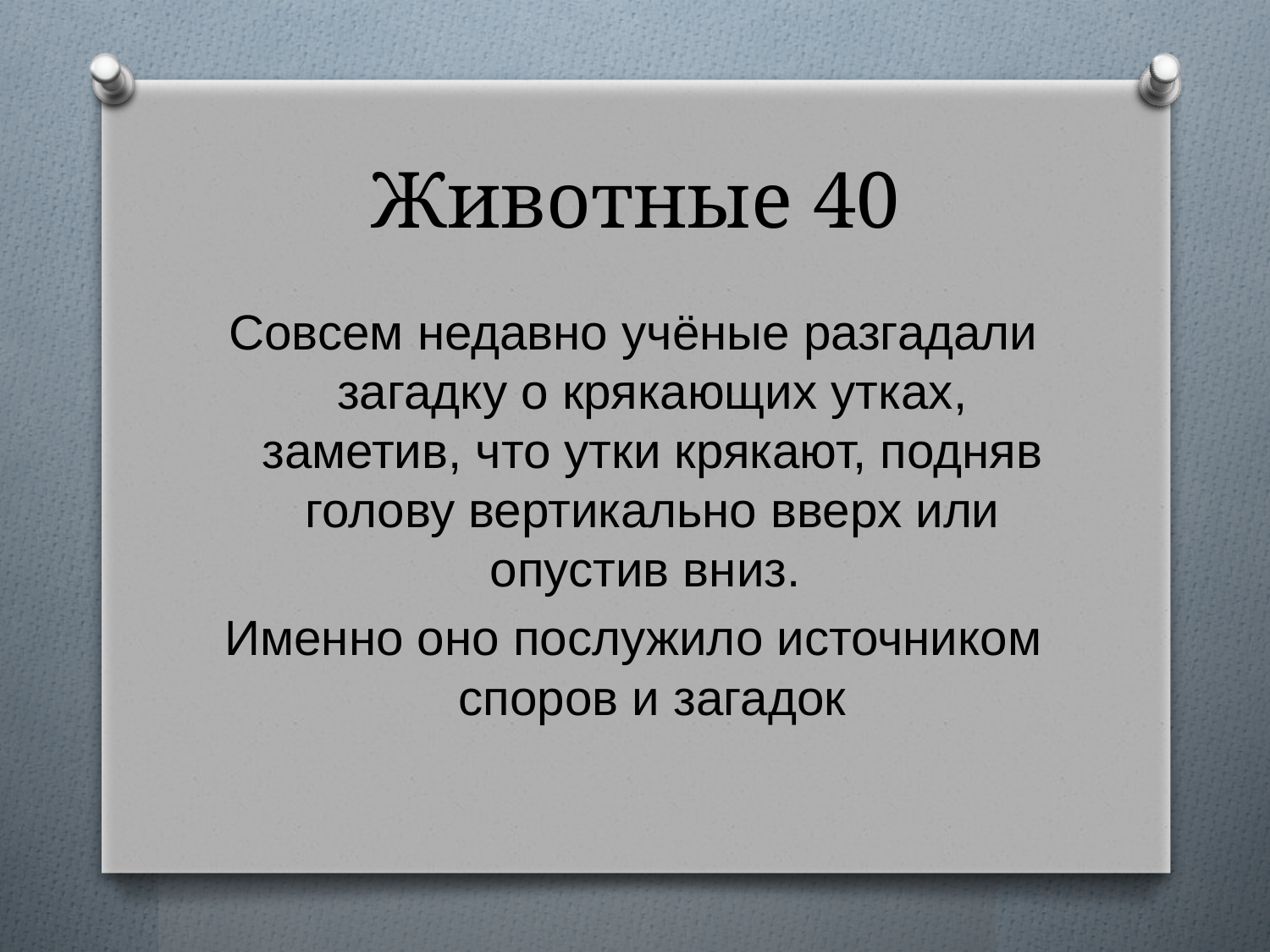

# Животные 40
Совсем недавно учёные разгадали загадку о крякающих утках, заметив, что утки крякают, подняв голову вертикально вверх или опустив вниз.
Именно оно послужило источником споров и загадок